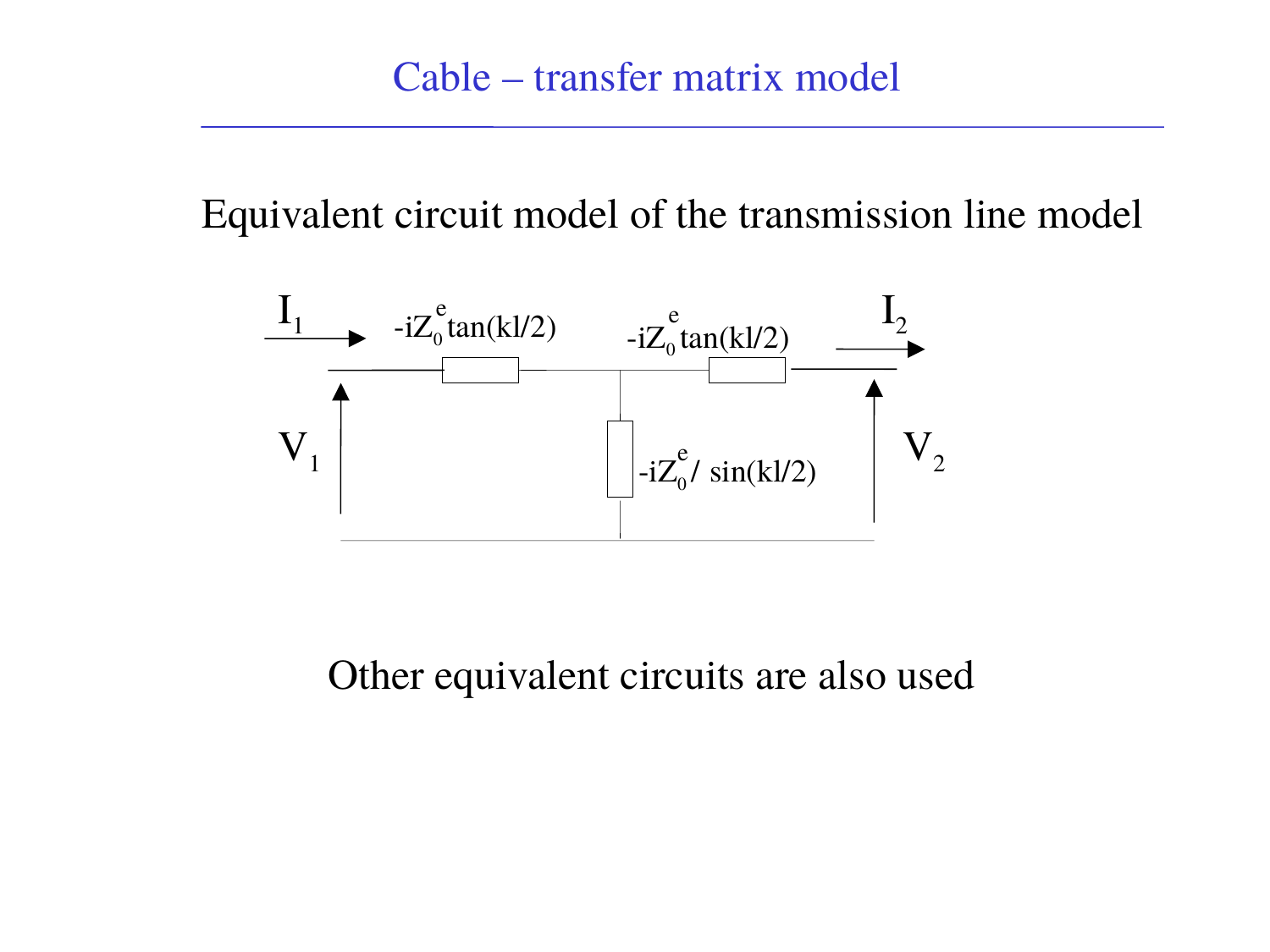

Cable – transfer matrix model

Equivalent circuit model of the transmission line model
I1
I2
e
e
-iZ0 tan(kl/2)
-iZ0 tan(kl/2)

V1
V2

e
-iZ0 /  sin(kl/2)

Other equivalent circuits are also used